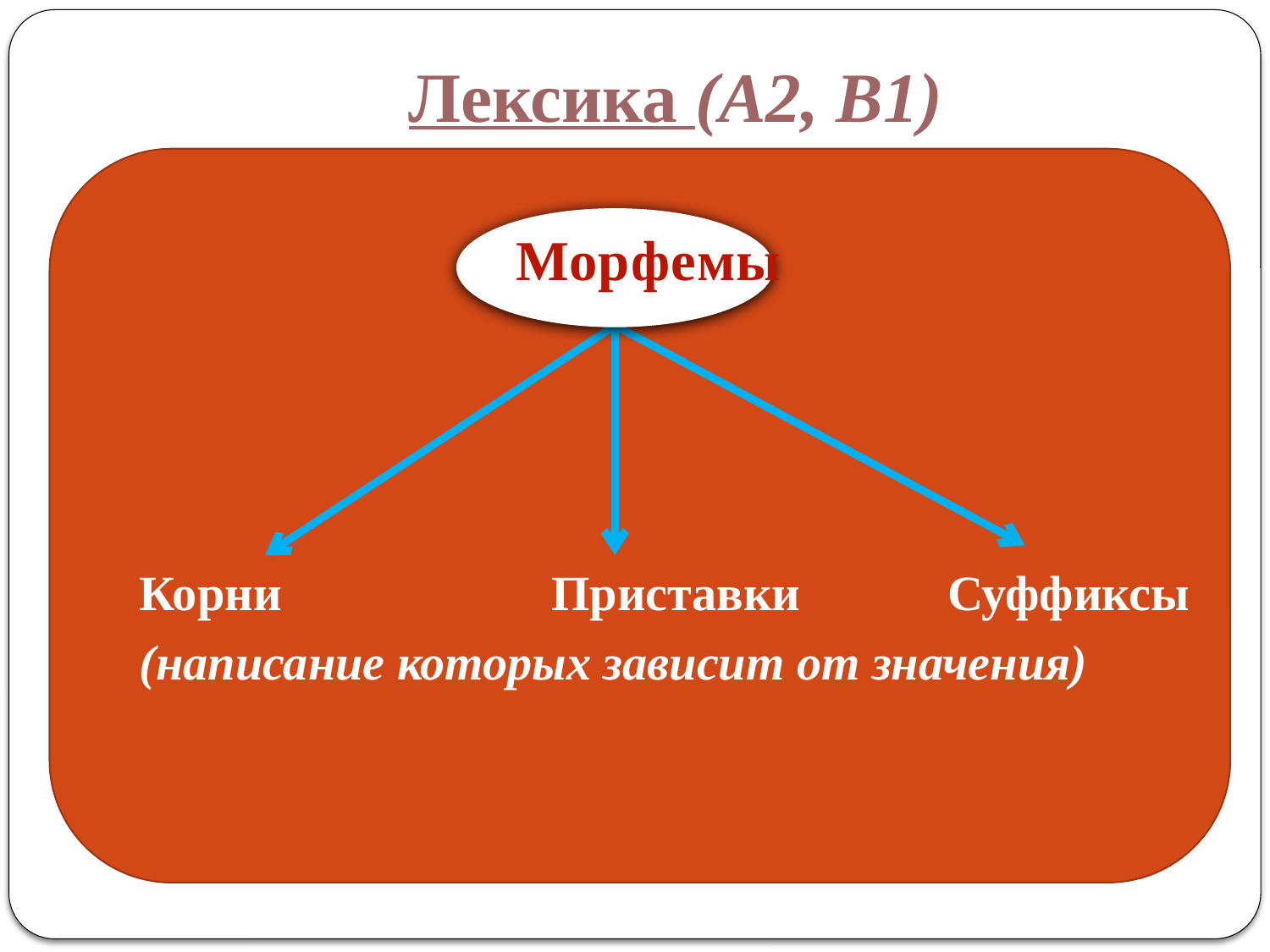

# Лексика (А2, В1)

			      Морфемы

Корни                      Приставки            Суффиксы
(написание которых зависит от значения)